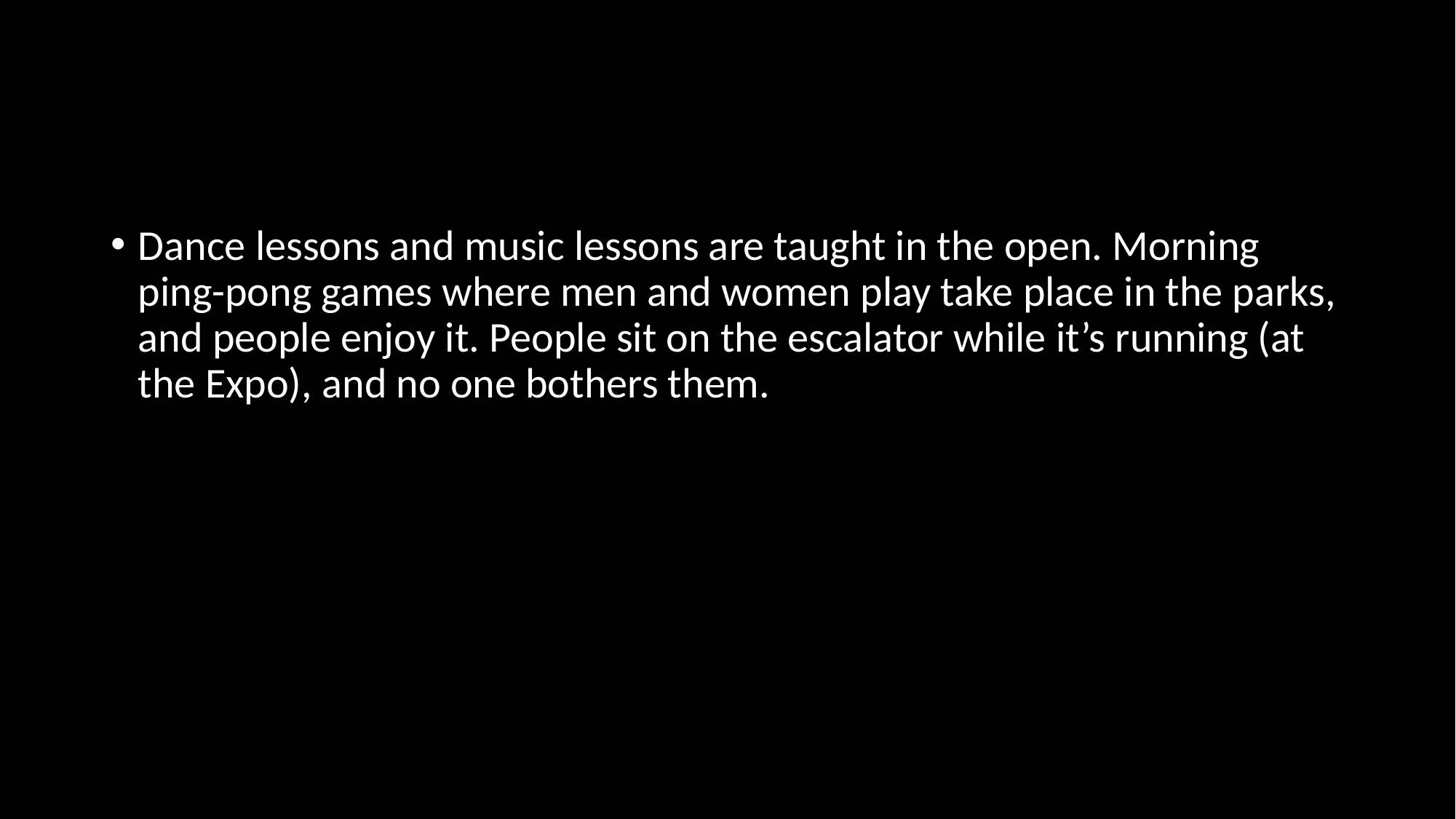

#
Dance lessons and music lessons are taught in the open. Morning ping-pong games where men and women play take place in the parks, and people enjoy it. People sit on the escalator while it’s running (at the Expo), and no one bothers them.